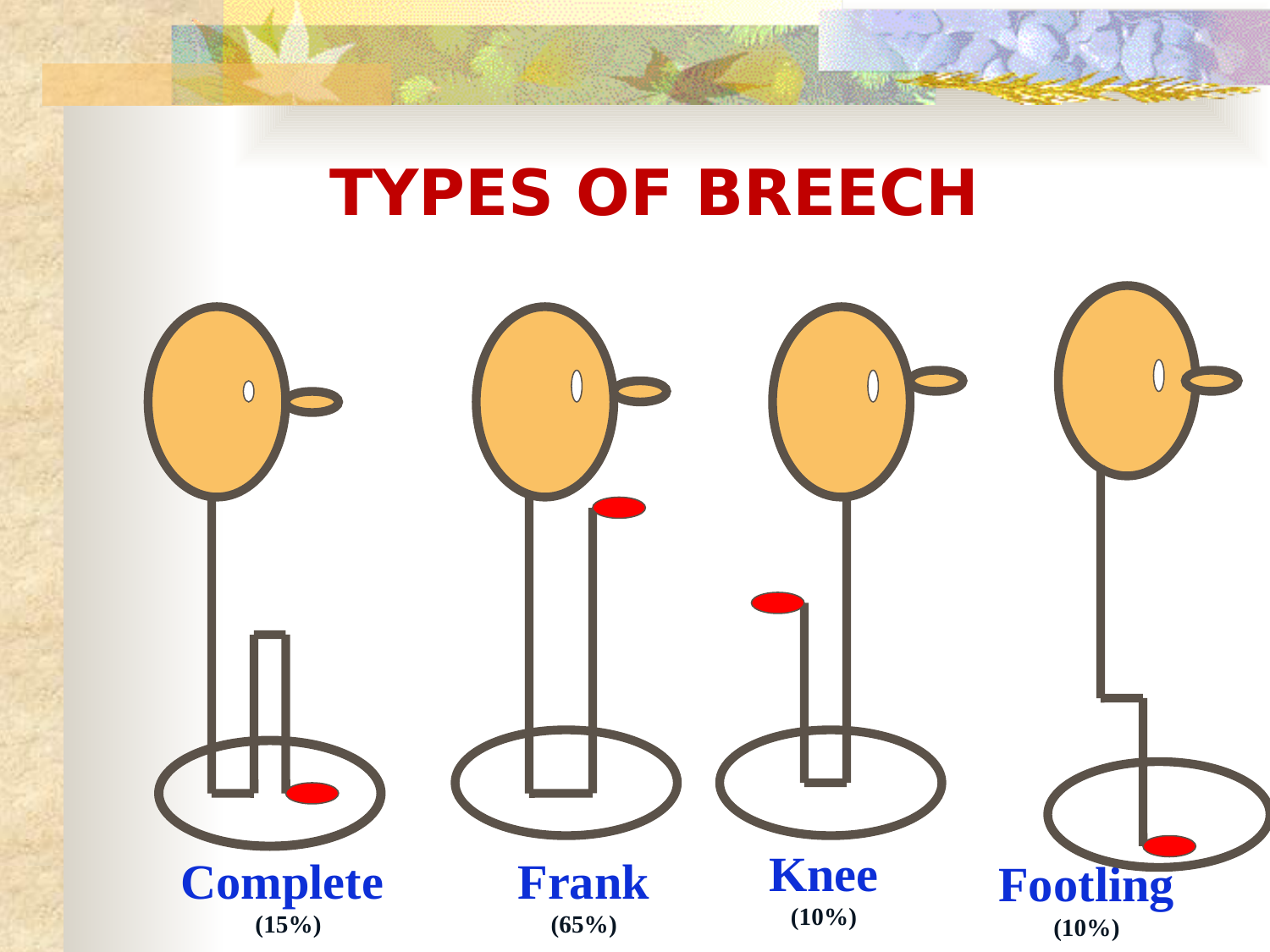

# TYPES OF BREECH

Knee
(10%)

Complete
(15%)
Frank
(65%)
Footling
(10%)